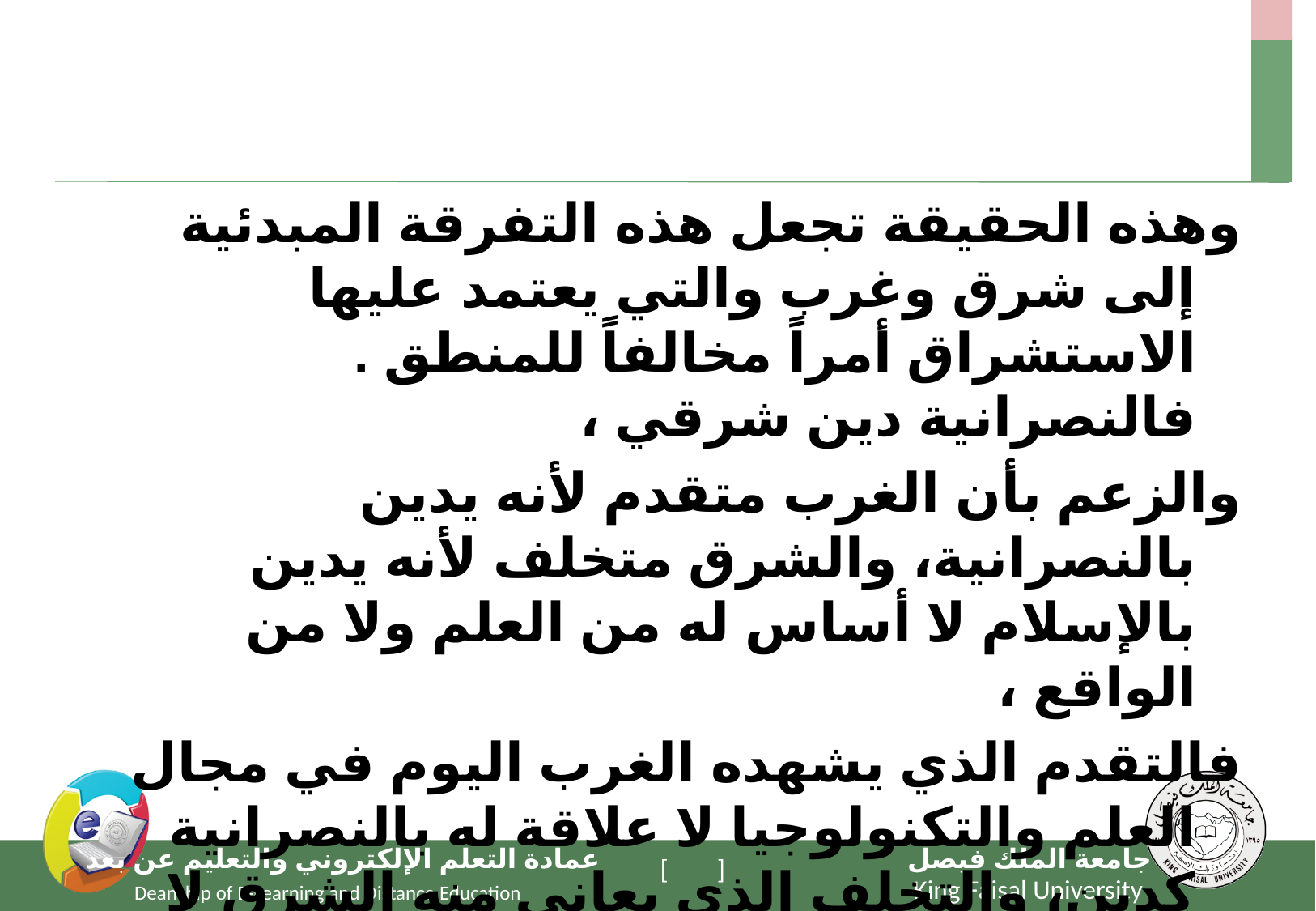

#
وهذه الحقيقة تجعل هذه التفرقة المبدئية إلى شرق وغرب والتي يعتمد عليها الاستشراق أمراً مخالفاً للمنطق . فالنصرانية دين شرقي ،
والزعم بأن الغرب متقدم لأنه يدين بالنصرانية، والشرق متخلف لأنه يدين بالإسلام لا أساس له من العلم ولا من الواقع ،
فالتقدم الذي يشهده الغرب اليوم في مجال العلم والتكنولوجيا لا علاقة له بالنصرانية كدين، والتخلف الذي يعاني منه الشرق لا يتحمل الإسلام وزره فهذا التخلف يعد ـ كما يقول: مالك بن نبي:  (عقوبة مستحقة من الإسلام على المسلمين لتخليهم عنه لا لتمسكهم به كما يزعم الزاعمون).